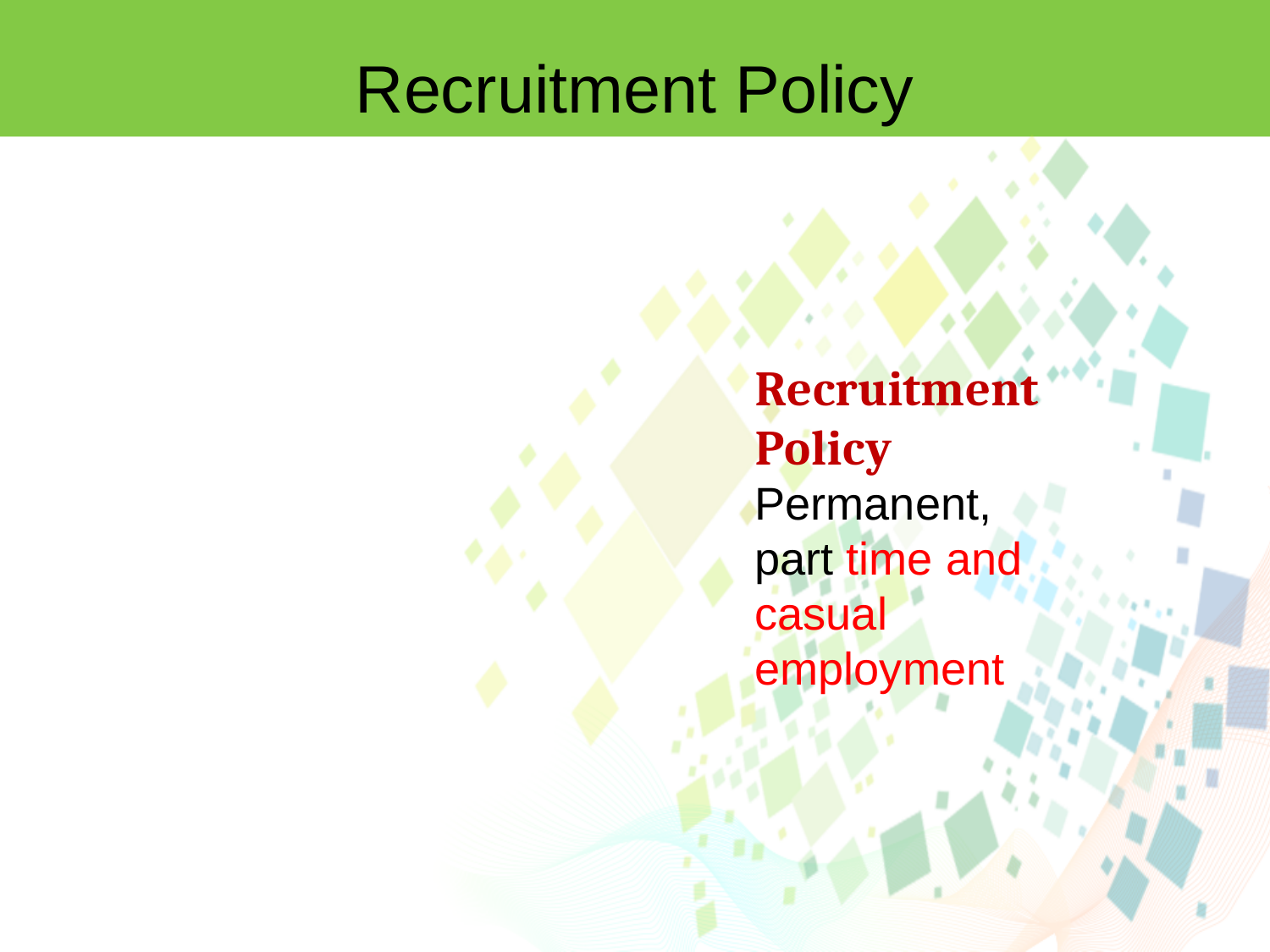

Recruitment Policy

Recruitment Policy
Permanent, part time and casual employment